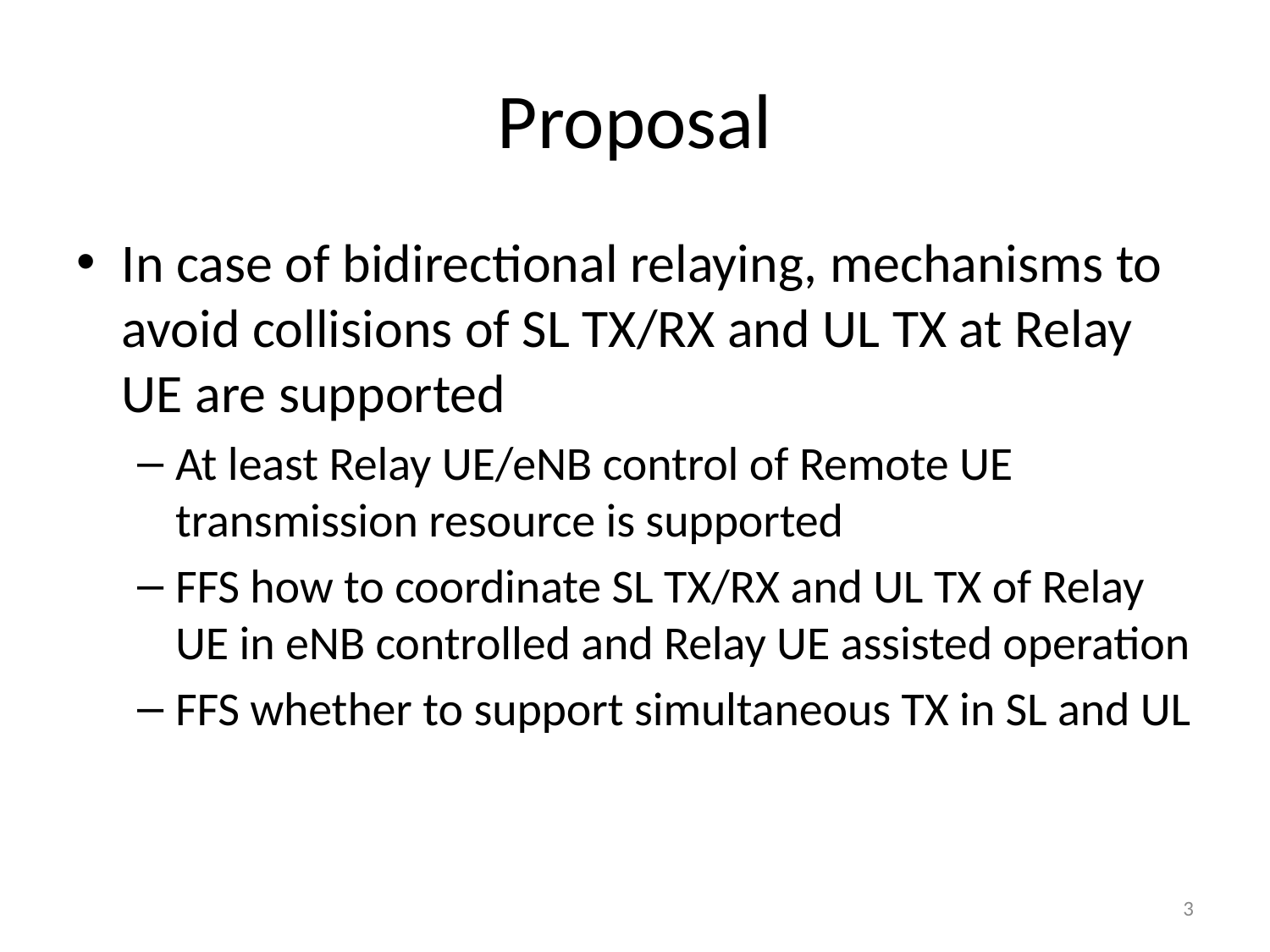

# Proposal
In case of bidirectional relaying, mechanisms to avoid collisions of SL TX/RX and UL TX at Relay UE are supported
At least Relay UE/eNB control of Remote UE transmission resource is supported
FFS how to coordinate SL TX/RX and UL TX of Relay UE in eNB controlled and Relay UE assisted operation
FFS whether to support simultaneous TX in SL and UL
3